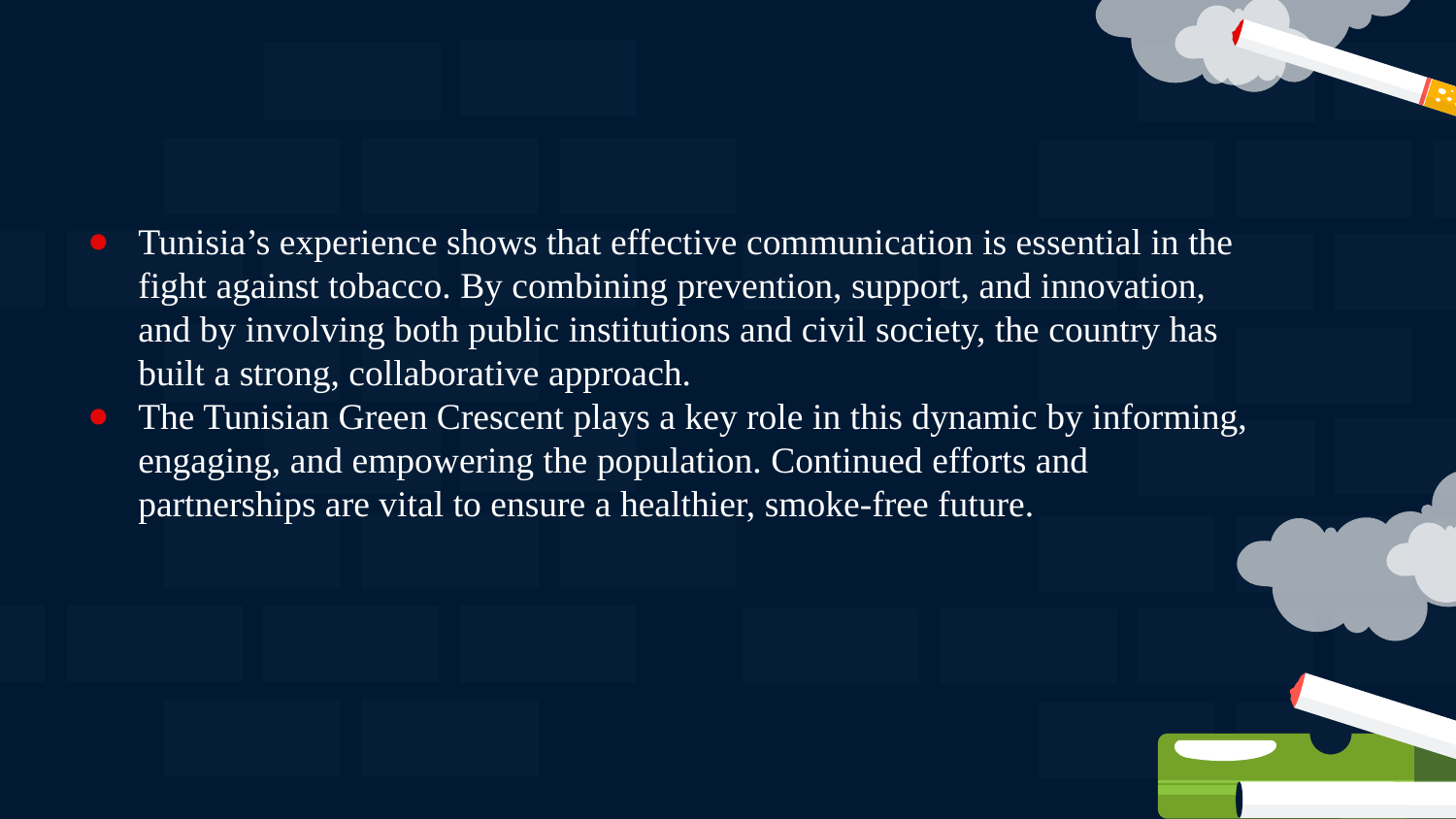

Tunisia’s experience shows that effective communication is essential in the fight against tobacco. By combining prevention, support, and innovation, and by involving both public institutions and civil society, the country has built a strong, collaborative approach.
The Tunisian Green Crescent plays a key role in this dynamic by informing, engaging, and empowering the population. Continued efforts and partnerships are vital to ensure a healthier, smoke-free future.